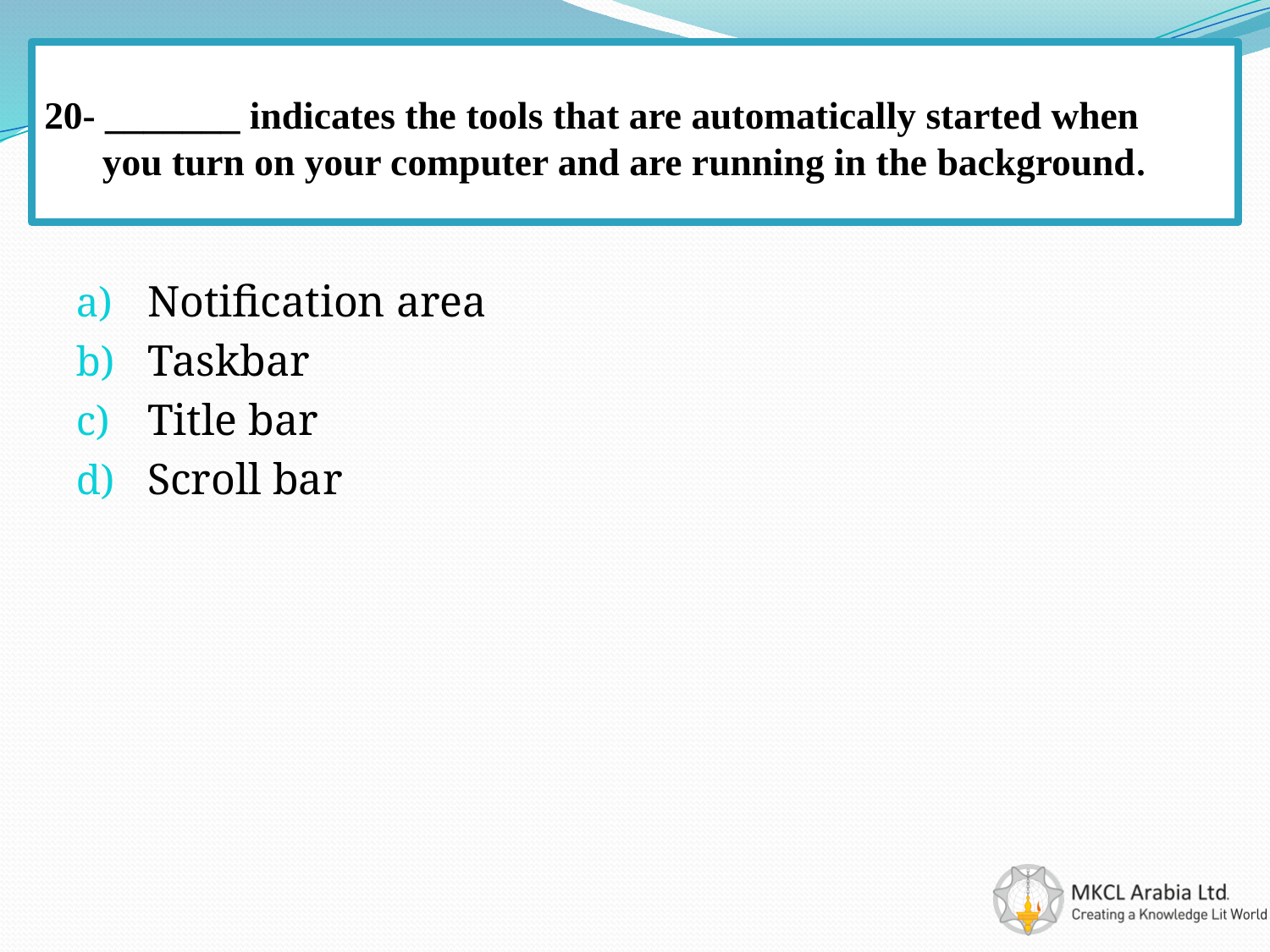

# 20- _______ indicates the tools that are automatically started when you turn on your computer and are running in the background.
Notification area
Taskbar
Title bar
Scroll bar